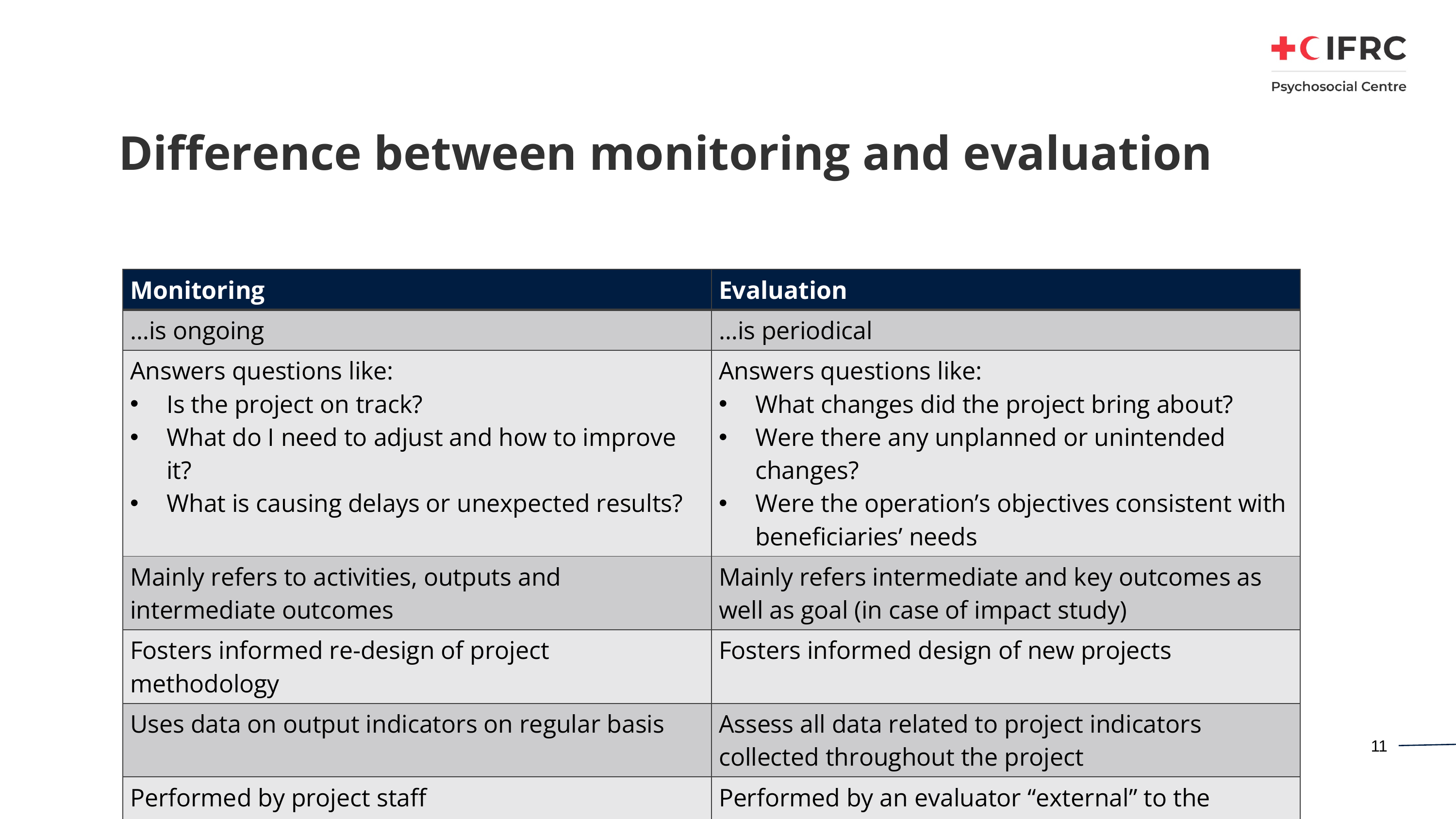

# Difference between monitoring and evaluation
| Monitoring | Evaluation |
| --- | --- |
| …is ongoing | …is periodical |
| Answers questions like: Is the project on track? What do I need to adjust and how to improve it? What is causing delays or unexpected results? | Answers questions like: What changes did the project bring about? Were there any unplanned or unintended changes? Were the operation’s objectives consistent with beneficiaries’ needs |
| Mainly refers to activities, outputs and intermediate outcomes | Mainly refers intermediate and key outcomes as well as goal (in case of impact study) |
| Fosters informed re-design of project methodology | Fosters informed design of new projects |
| Uses data on output indicators on regular basis | Assess all data related to project indicators collected throughout the project |
| Performed by project staff | Performed by an evaluator “external” to the context, project or organisation |